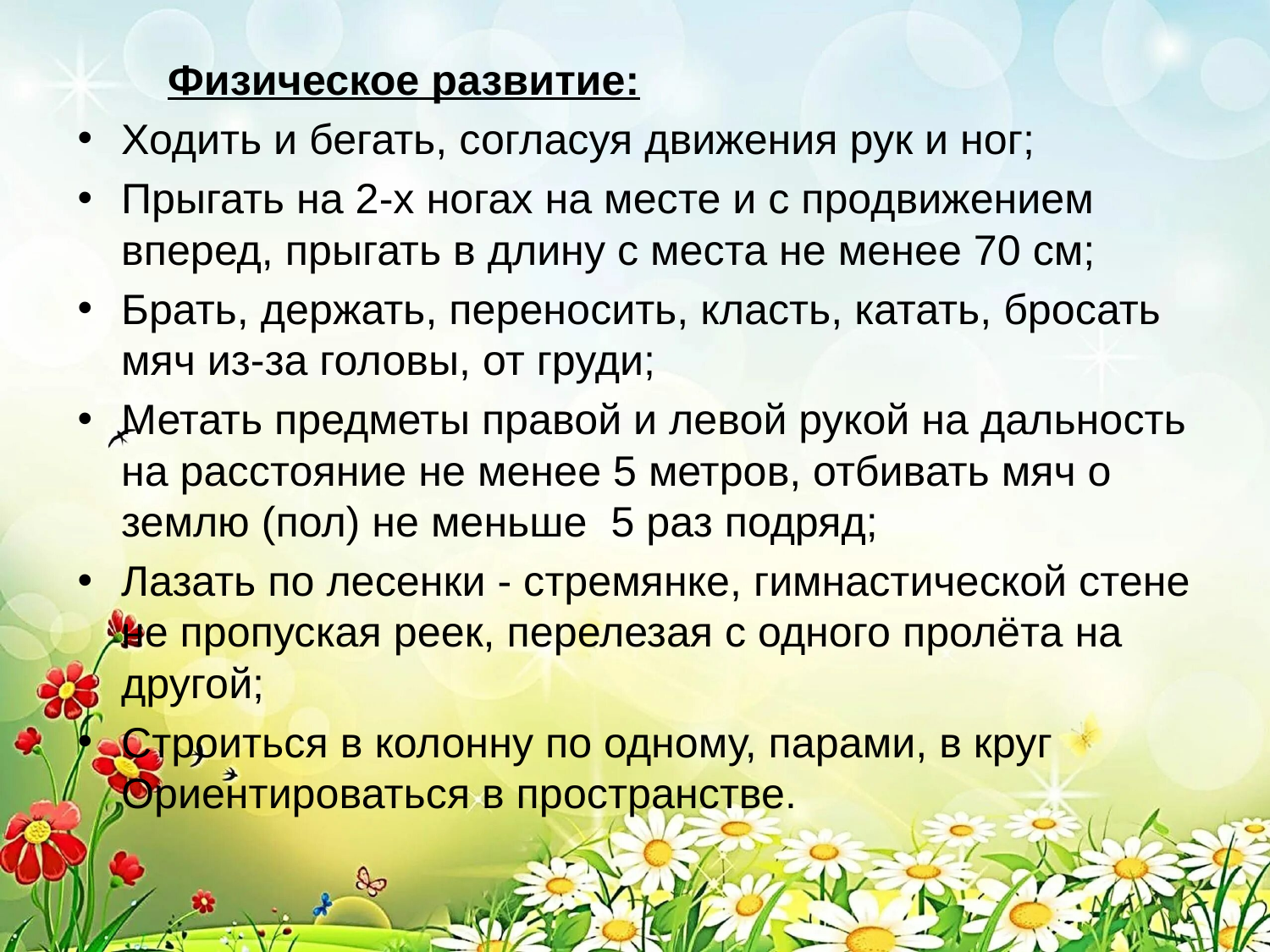

Физическое развитие:
Ходить и бегать, согласуя движения рук и ног;
Прыгать на 2-х ногах на месте и с продвижением вперед, прыгать в длину с места не менее 70 см;
Брать, держать, переносить, класть, катать, бросать мяч из-за головы, от груди;
Метать предметы правой и левой рукой на дальность на расстояние не менее 5 метров, отбивать мяч о землю (пол) не меньше  5 раз подряд;
Лазать по лесенки - стремянке, гимнастической стене не пропуская реек, перелезая с одного пролёта на другой;
Строиться в колонну по одному, парами, в круг Ориентироваться в пространстве.